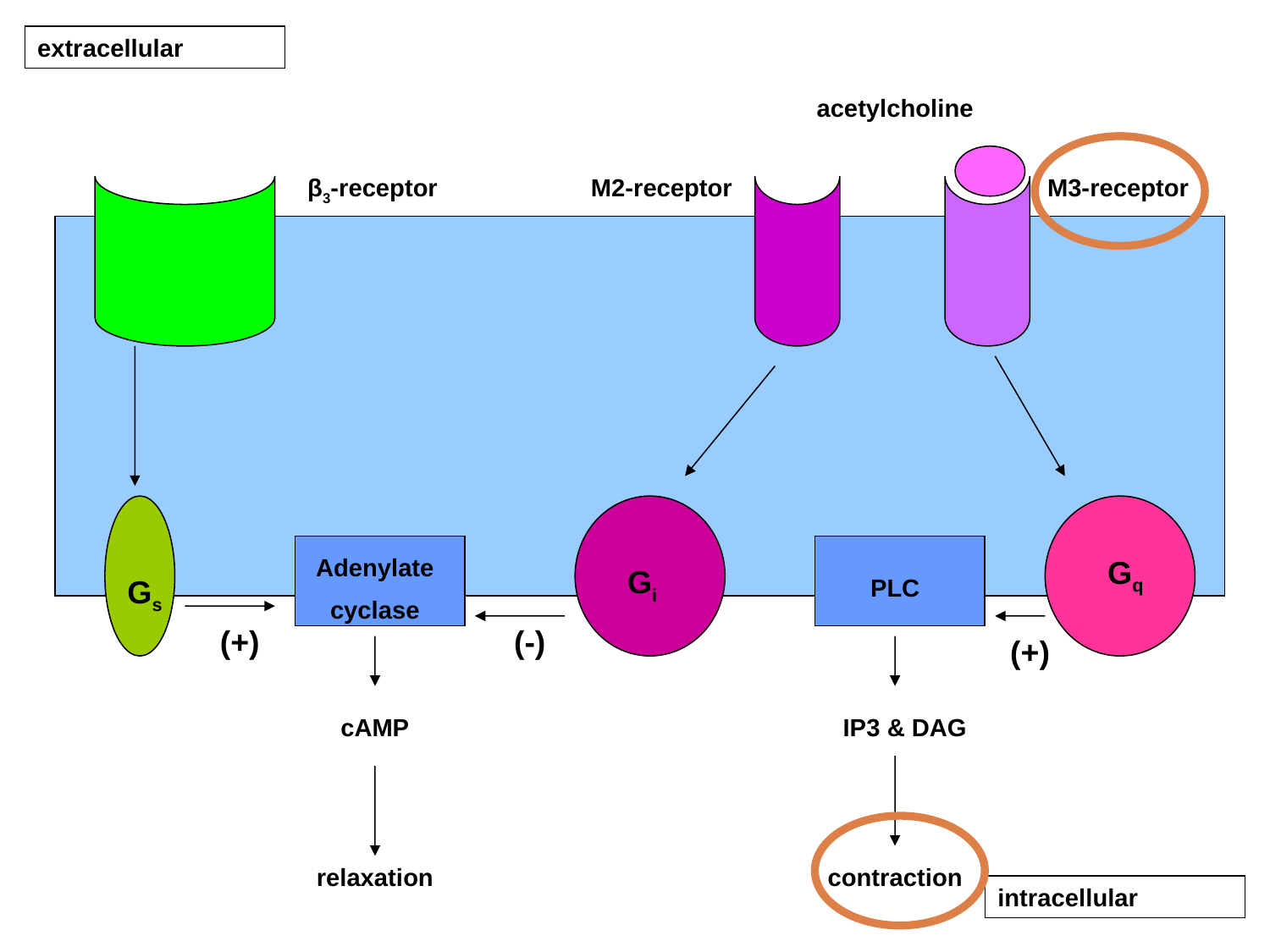

extracellular
acetylcholine

β3-receptor
M2-receptor
M3-receptor

Adenylate
cyclase
Gq
Gi
Gs
PLC

(+)
(-)

(+)

cAMP
IP3 & DAG

relaxation
contraction
intracellular